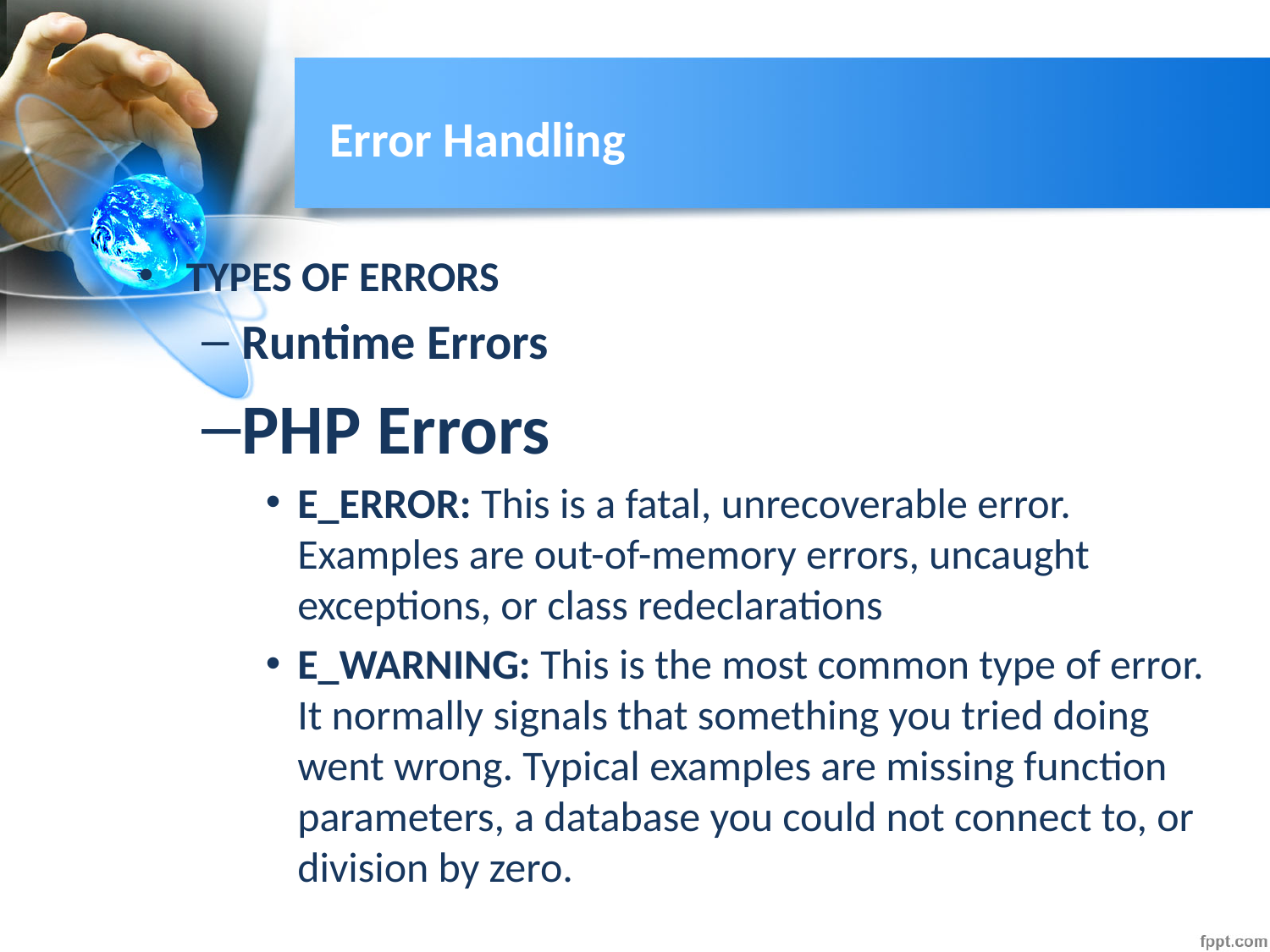

# Error Handling
TYPES OF ERRORS
Runtime Errors
PHP Errors
E_ERROR: This is a fatal, unrecoverable error. Examples are out-of-memory errors, uncaught exceptions, or class redeclarations
E_WARNING: This is the most common type of error. It normally signals that something you tried doing went wrong. Typical examples are missing function parameters, a database you could not connect to, or division by zero.